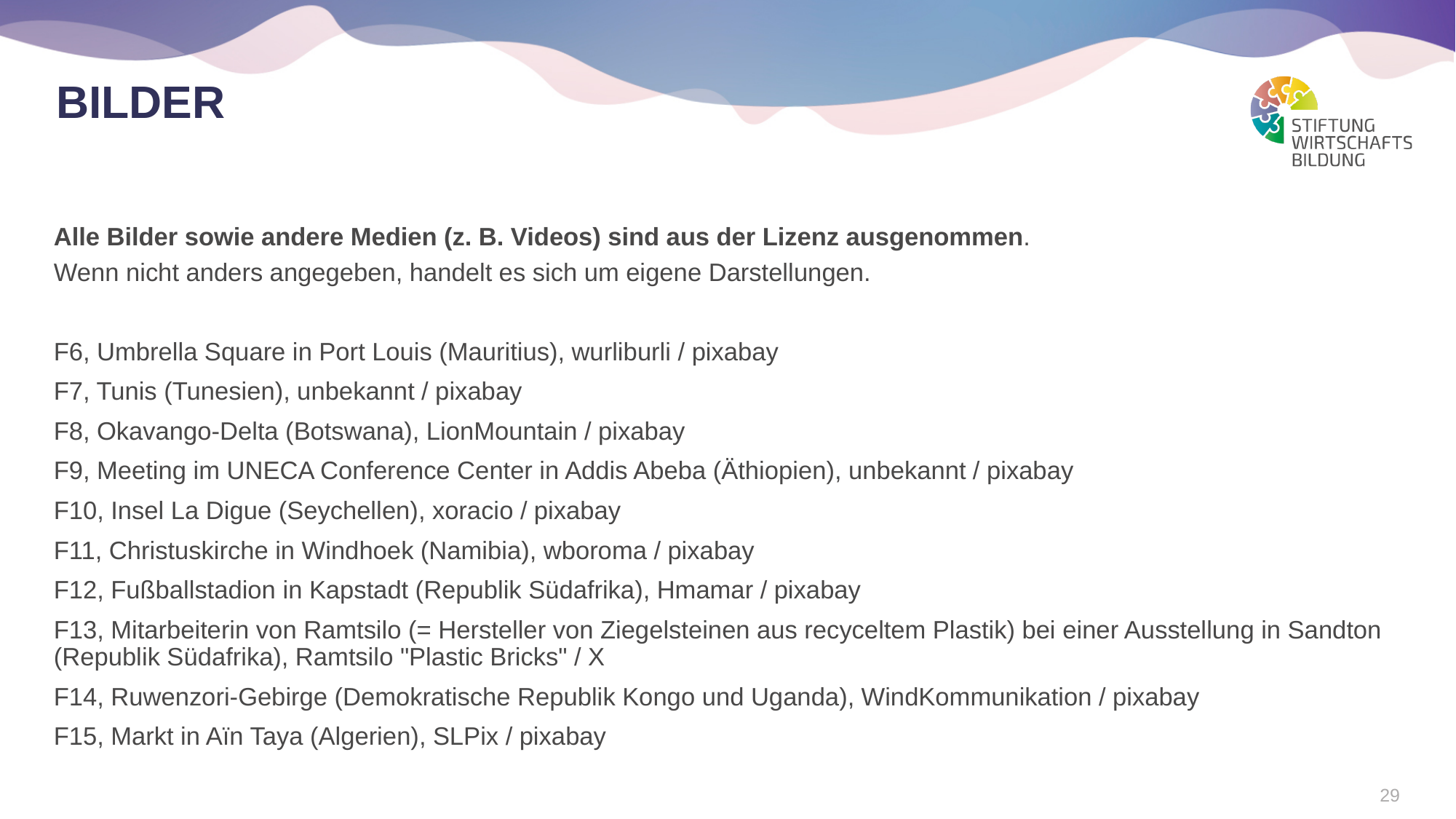

# Bilder
Alle Bilder sowie andere Medien (z. B. Videos) sind aus der Lizenz ausgenommen.
Wenn nicht anders angegeben, handelt es sich um eigene Darstellungen.

F6, Umbrella Square in Port Louis (Mauritius), wurliburli / pixabay
F7, Tunis (Tunesien), unbekannt / pixabay
F8, Okavango-Delta (Botswana), LionMountain / pixabay
F9, Meeting im UNECA Conference Center in Addis Abeba (Äthiopien), unbekannt / pixabay
F10, Insel La Digue (Seychellen), xoracio / pixabay
F11, Christuskirche in Windhoek (Namibia), wboroma / pixabay
F12, Fußballstadion in Kapstadt (Republik Südafrika), Hmamar / pixabay
F13, Mitarbeiterin von Ramtsilo (= Hersteller von Ziegelsteinen aus recyceltem Plastik) bei einer Ausstellung in Sandton (Republik Südafrika), Ramtsilo "Plastic Bricks" / X
F14, Ruwenzori-Gebirge (Demokratische Republik Kongo und Uganda), WindKommunikation / pixabay
F15, Markt in Aïn Taya (Algerien), SLPix / pixabay
29